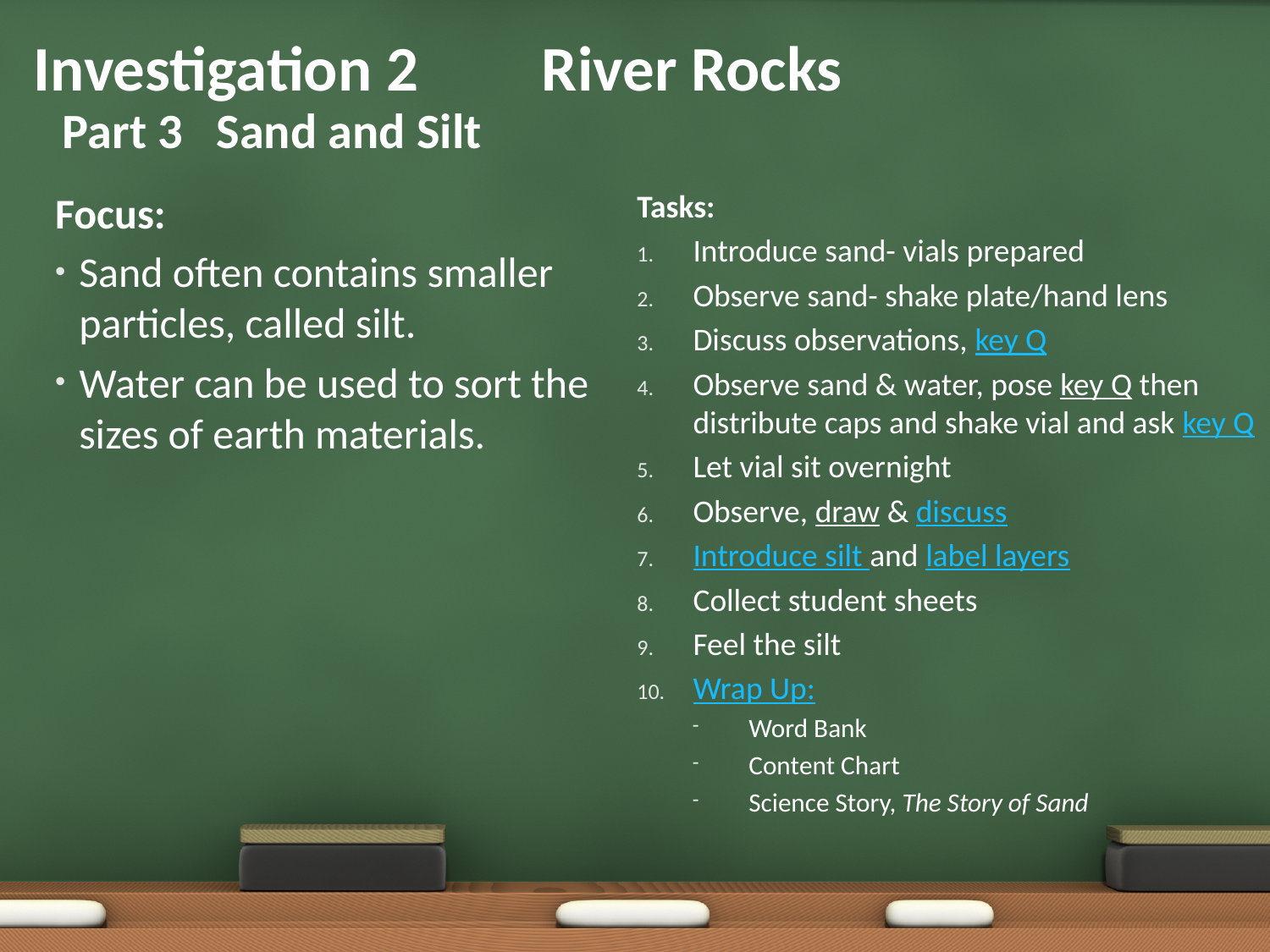

# Investigation 2	River Rocks
Part 3   Sand and Silt
Tasks:
Introduce sand- vials prepared
Observe sand- shake plate/hand lens
Discuss observations, key Q
Observe sand & water, pose key Q then distribute caps and shake vial and ask key Q
Let vial sit overnight
Observe, draw & discuss
Introduce silt and label layers
Collect student sheets
Feel the silt
Wrap Up:
Word Bank
Content Chart
Science Story, The Story of Sand

Focus:
Sand often contains smaller particles, called silt.
Water can be used to sort the sizes of earth materials.